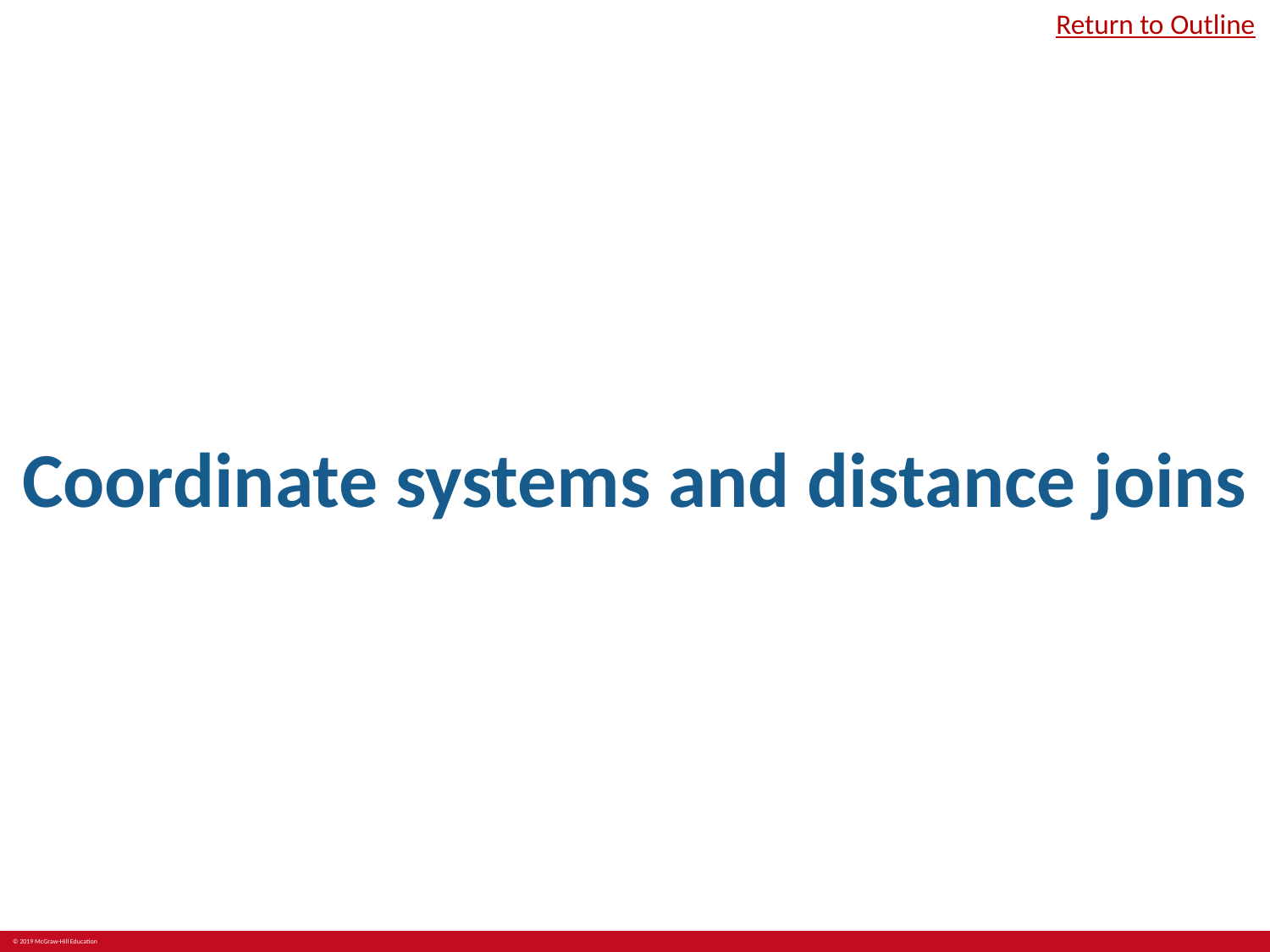

Return to Outline
# Coordinate systems and distance joins